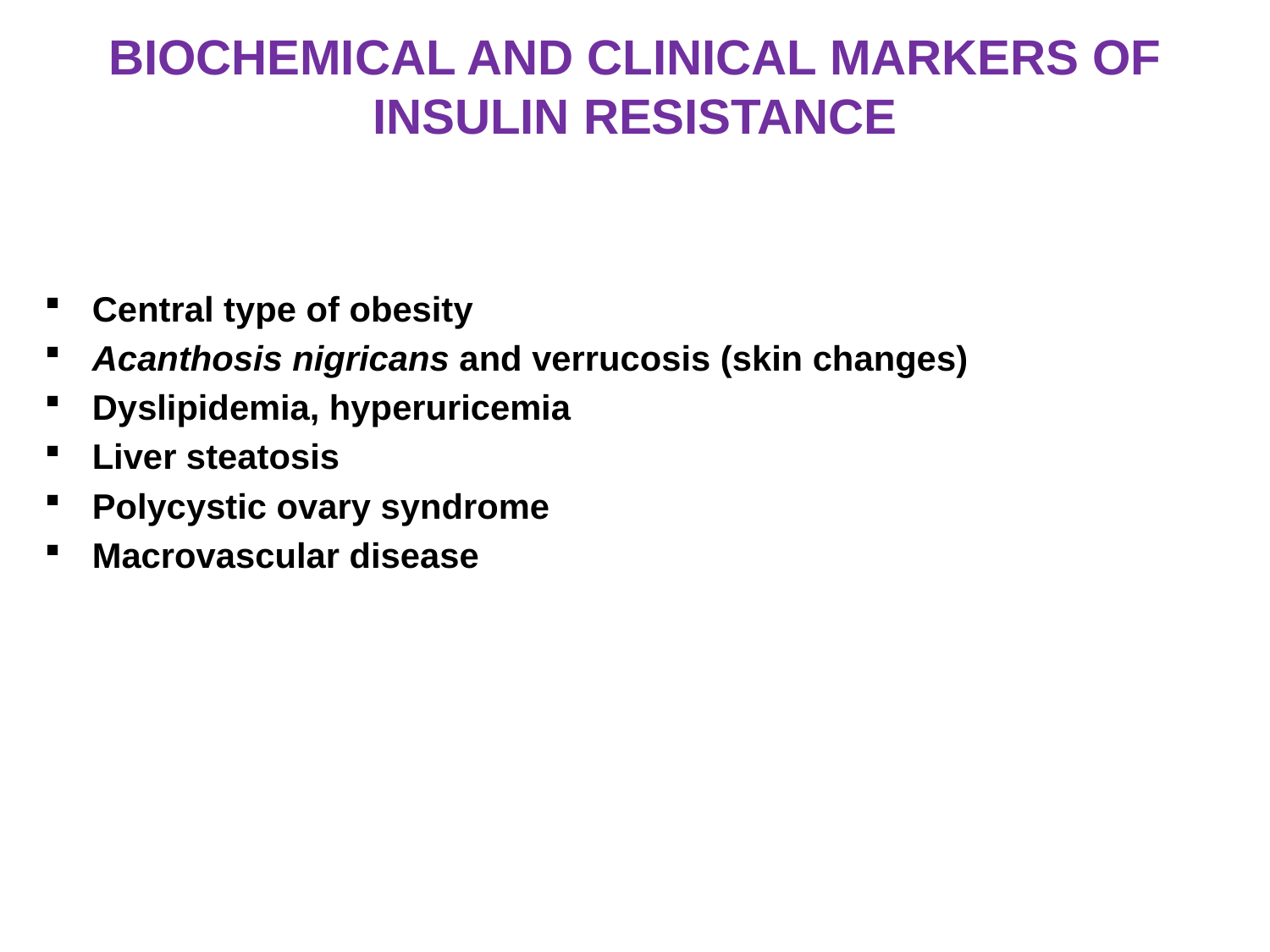

# BIOCHEMICAL AND CLINICAL MARKERS OF INSULIN RESISTANCE

Central type of obesity
Acanthosis nigricans and verrucosis (skin changes)
Dyslipidemia, hyperuricemia
Liver steatosis
Polycystic ovary syndrome
Macrovascular disease